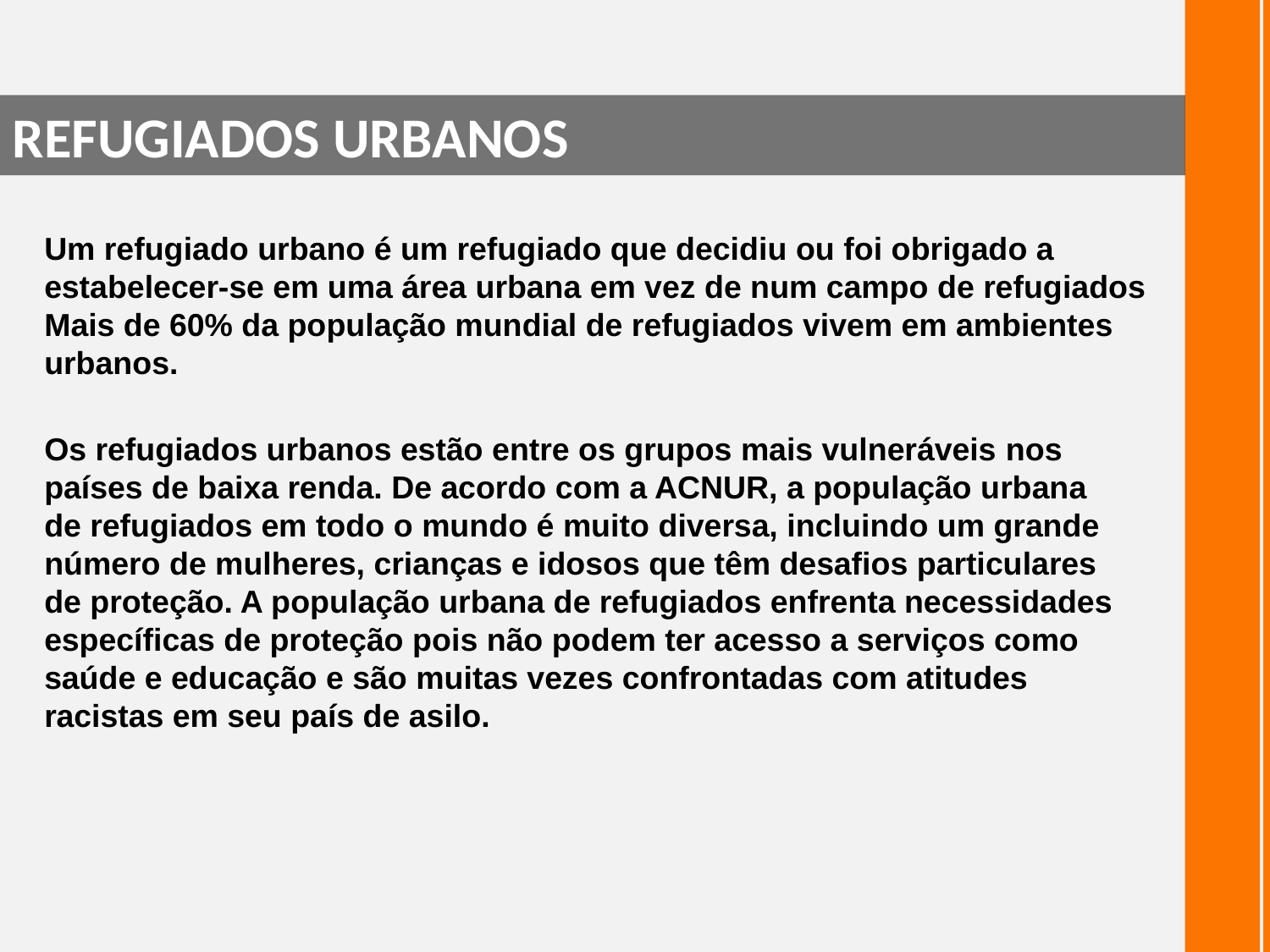

REFUGIADOS URBANOS
Um refugiado urbano é um refugiado que decidiu ou foi obrigado a estabelecer-se em uma área urbana em vez de num campo de refugiados Mais de 60% da população mundial de refugiados vivem em ambientes urbanos.

Os refugiados urbanos estão entre os grupos mais vulneráveis ​​nos países de baixa renda. De acordo com a ACNUR, a população urbana de refugiados em todo o mundo é muito diversa, incluindo um grande número de mulheres, crianças e idosos que têm desafios particulares de proteção. A população urbana de refugiados enfrenta necessidades específicas de proteção pois não podem ter acesso a serviços como saúde e educação e são muitas vezes confrontadas com atitudes racistas em seu país de asilo.